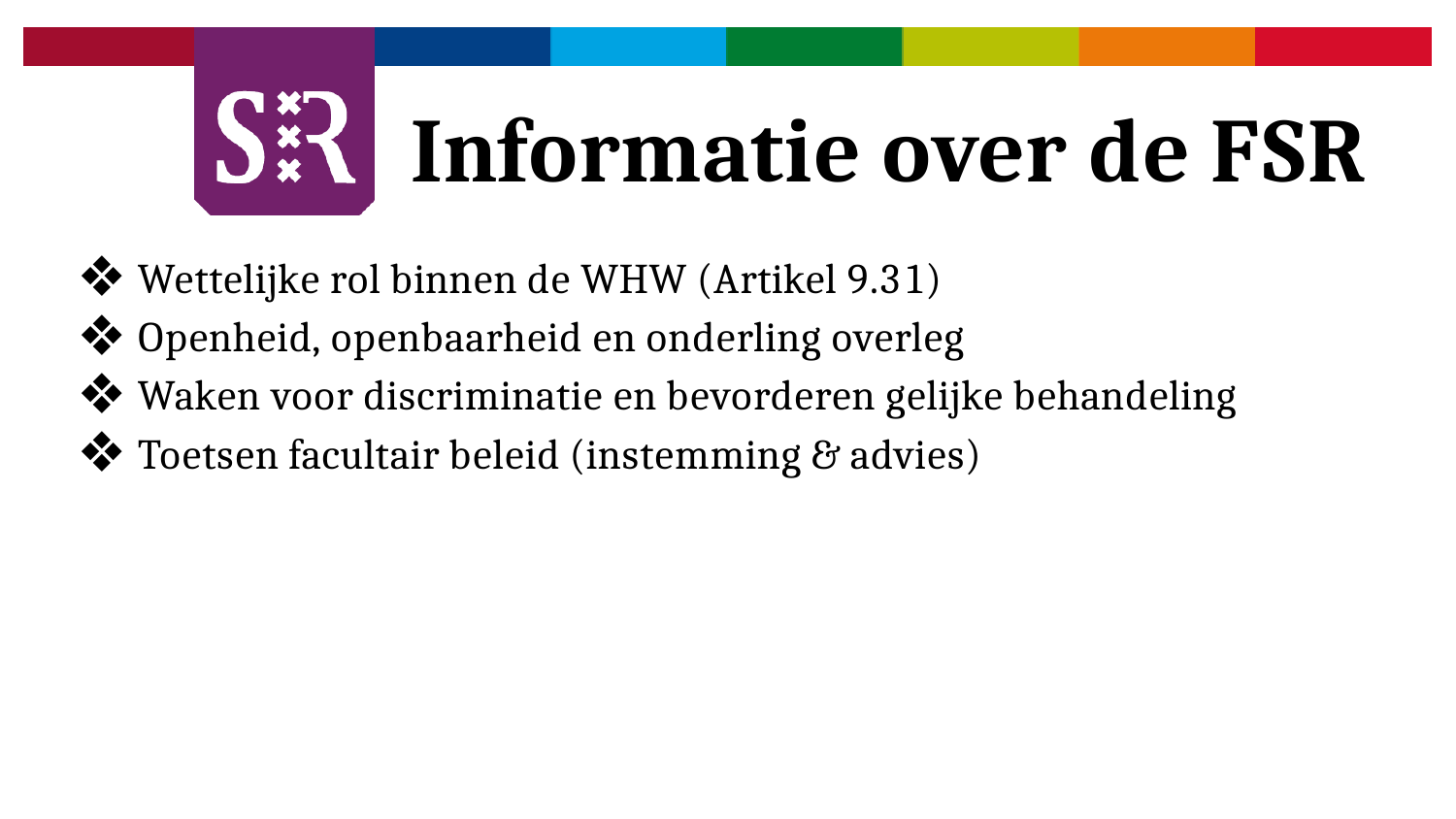

# Informatie over de FSR
Wettelijke rol binnen de WHW (Artikel 9.31)
Openheid, openbaarheid en onderling overleg
Waken voor discriminatie en bevorderen gelijke behandeling
Toetsen facultair beleid (instemming & advies)